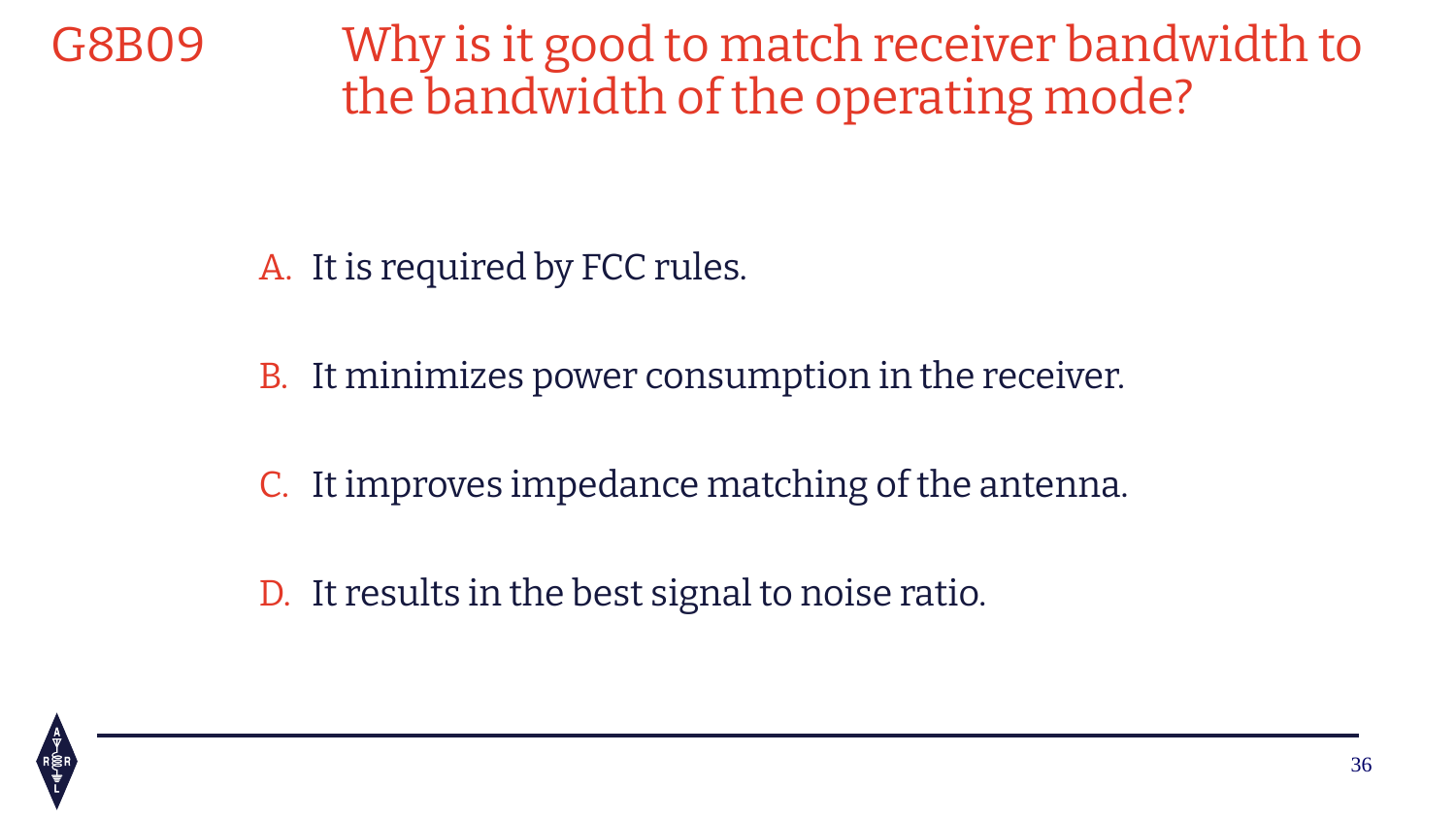

G8B09	Why is it good to match receiver bandwidth to 		the bandwidth of the operating mode?
 It is required by FCC rules.

 It minimizes power consumption in the receiver.

 It improves impedance matching of the antenna.

 It results in the best signal to noise ratio.
36